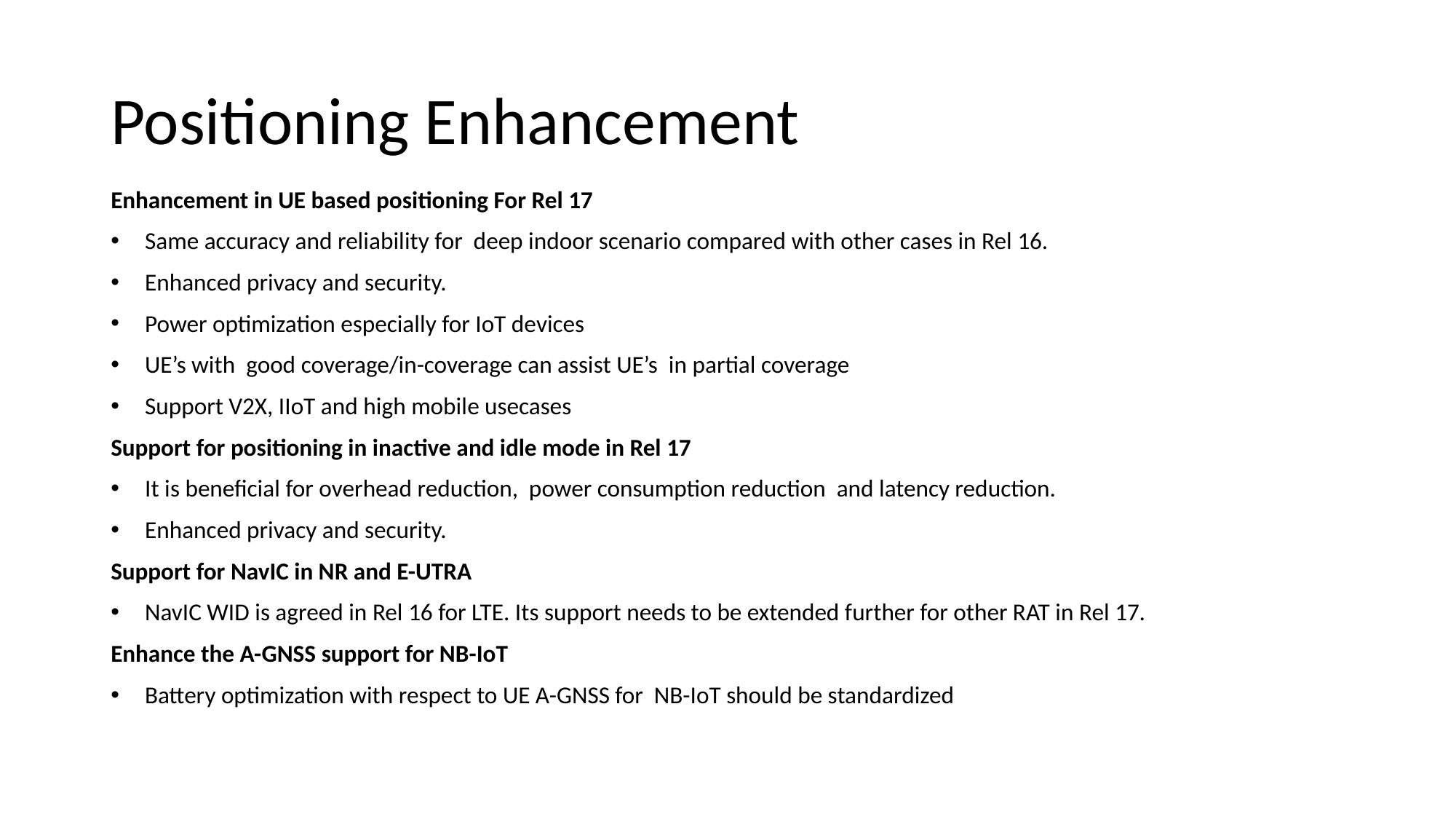

Positioning Enhancement
Enhancement in UE based positioning For Rel 17
Same accuracy and reliability for  deep indoor scenario compared with other cases in Rel 16.
Enhanced privacy and security.
Power optimization especially for IoT devices
UE’s with  good coverage/in-coverage can assist UE’s  in partial coverage
Support V2X, IIoT and high mobile usecases
Support for positioning in inactive and idle mode in Rel 17
It is beneficial for overhead reduction,  power consumption reduction  and latency reduction.
Enhanced privacy and security.
Support for NavIC in NR and E-UTRA
NavIC WID is agreed in Rel 16 for LTE. Its support needs to be extended further for other RAT in Rel 17.
Enhance the A-GNSS support for NB-IoT
Battery optimization with respect to UE A-GNSS for  NB-IoT should be standardized